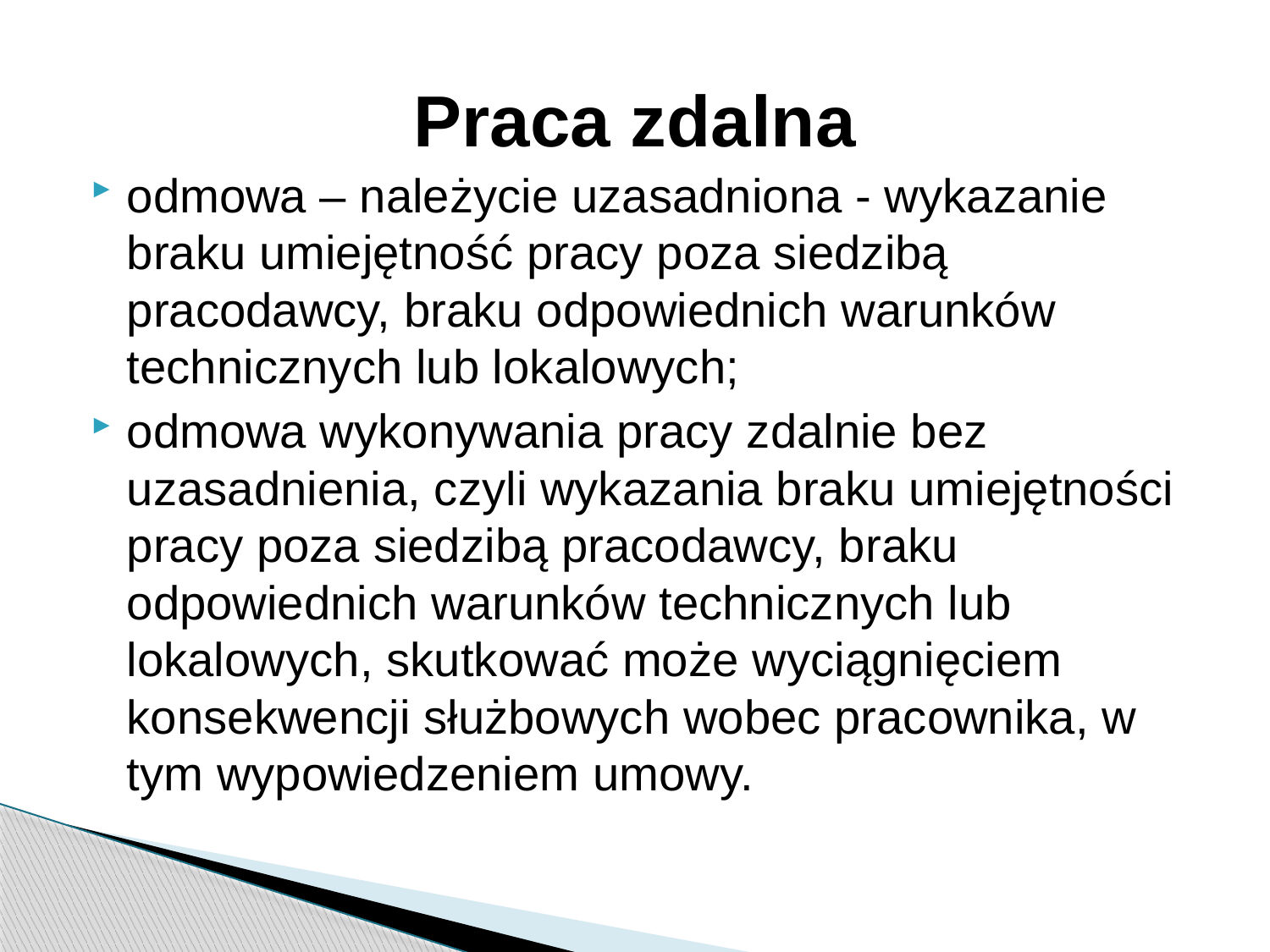

# Praca zdalna
odmowa – należycie uzasadniona - wykazanie braku umiejętność pracy poza siedzibą pracodawcy, braku odpowiednich warunków technicznych lub lokalowych;
odmowa wykonywania pracy zdalnie bez uzasadnienia, czyli wykazania braku umiejętności pracy poza siedzibą pracodawcy, braku odpowiednich warunków technicznych lub lokalowych, skutkować może wyciągnięciem konsekwencji służbowych wobec pracownika, w tym wypowiedzeniem umowy.